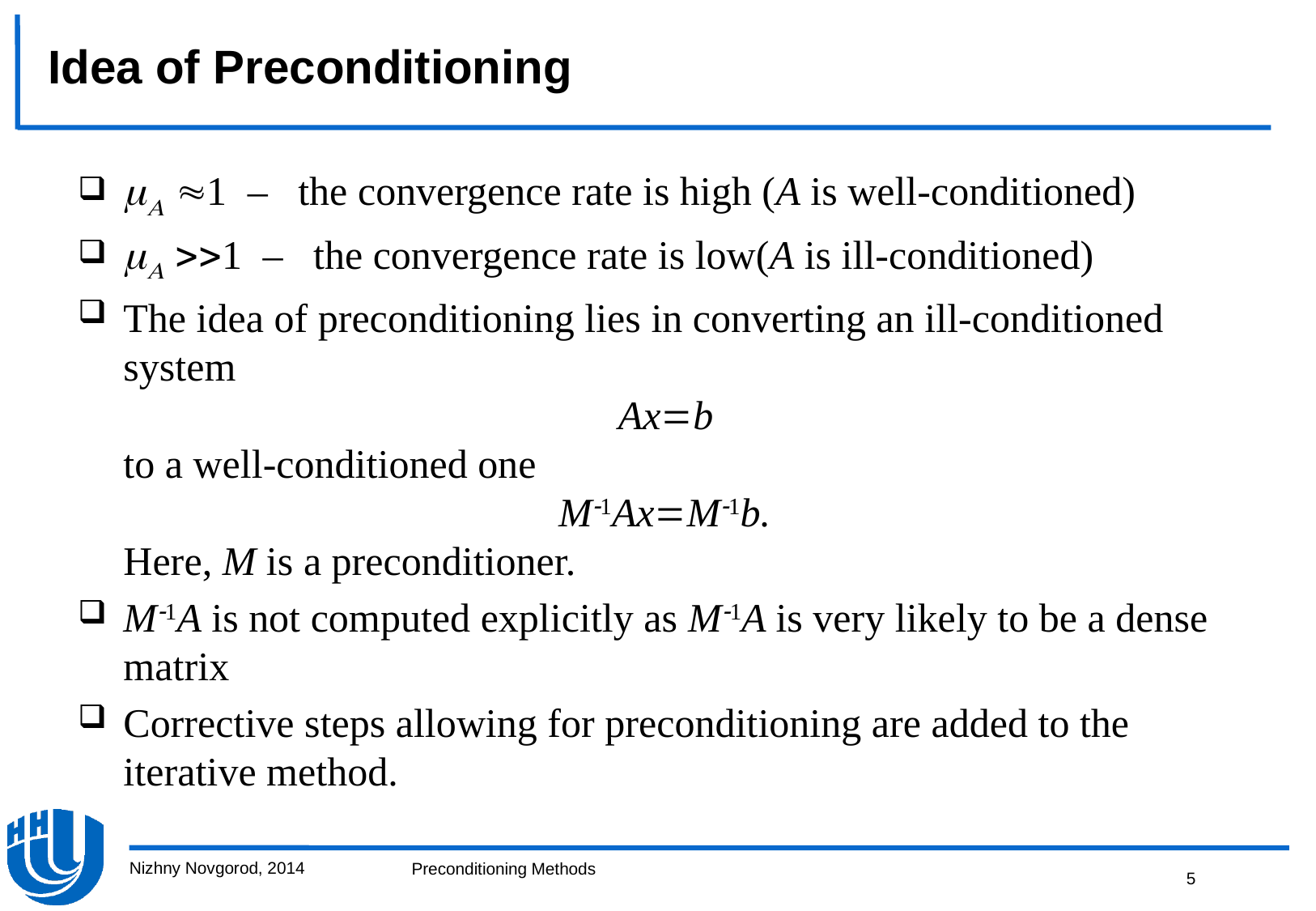

Idea of Preconditioning

μΑ ≈1 –  the convergence rate is high (A is well-conditioned)
μΑ >>1 –  the convergence rate is low(A is ill-conditioned)
The idea of preconditioning lies in converting an ill-conditioned system
				 Ax=b
to a well-conditioned one
			       M−1Ax=M−1b.
Here, M is a preconditioner.
M−1A is not computed explicitly as M−1A is very likely to be a dense matrix
Corrective steps allowing for preconditioning are added to the iterative method.

Nizhny Novgorod, 2014
5
Preconditioning Methods